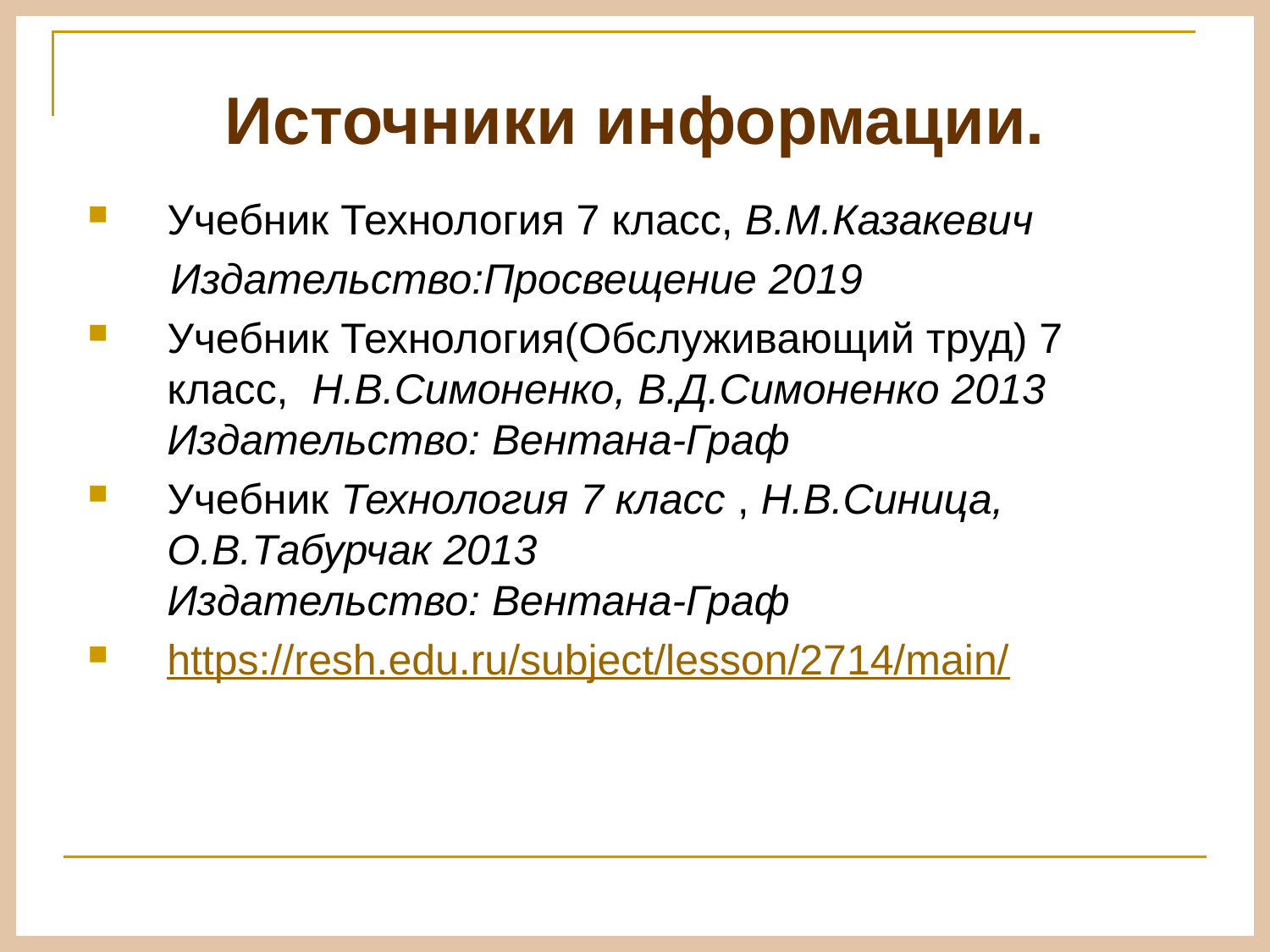

Источники информации.

Учебник Технология 7 класс, В.М.Казакевич
       Издательство:Просвещение 2019
Учебник Технология(Обслуживающий труд) 7 класс,  Н.В.Симоненко, В.Д.Симоненко 2013
Издательство: Вентана-Граф
Учебник Технология 7 класс , Н.В.Синица, О.В.Табурчак 2013
Издательство: Вентана-Граф
https://resh.edu.ru/subject/lesson/2714/main/